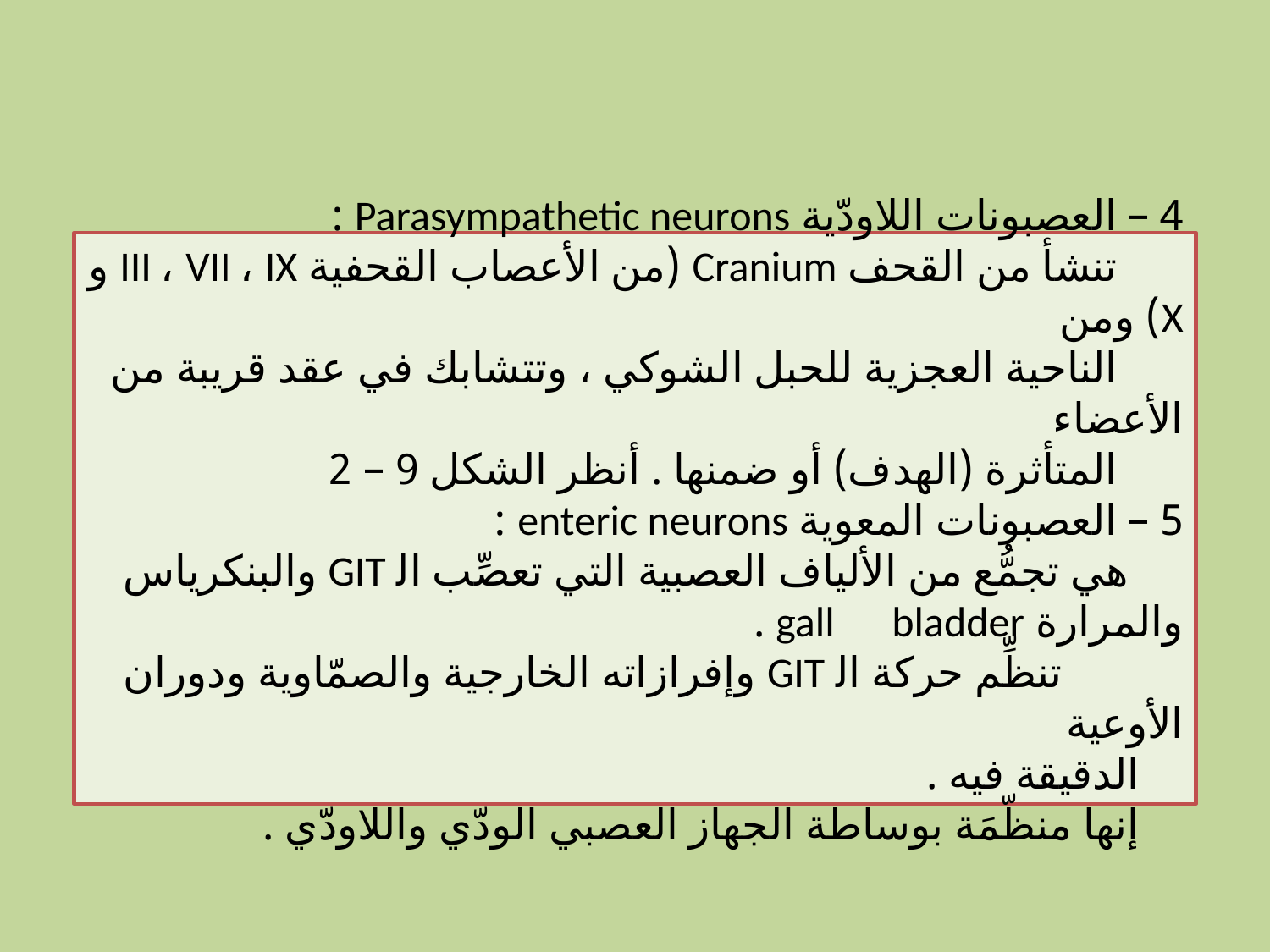

#

4 – العصبونات اللاودّية Parasympathetic neurons :
      تنشأ من القحف Cranium (من الأعصاب القحفية III ، VII ، IX و X) ومن
      الناحية العجزية للحبل الشوكي ، وتتشابك في عقد قريبة من الأعضاء
      المتأثرة (الهدف) أو ضمنها . أنظر الشكل 9 – 2
5 – العصبونات المعوية enteric neurons :
     هي تجمُّع من الألياف العصبية التي تعصِّب اﻟ GIT والبنكرياس والمرارة gall      bladder .
           تنظِّم حركة اﻟ GIT وإفرازاته الخارجية والصمّاوية ودوران الأوعية
    الدقيقة فيه .
    إنها منظّمَة بوساطة الجهاز العصبي الودّي واللاودّي .